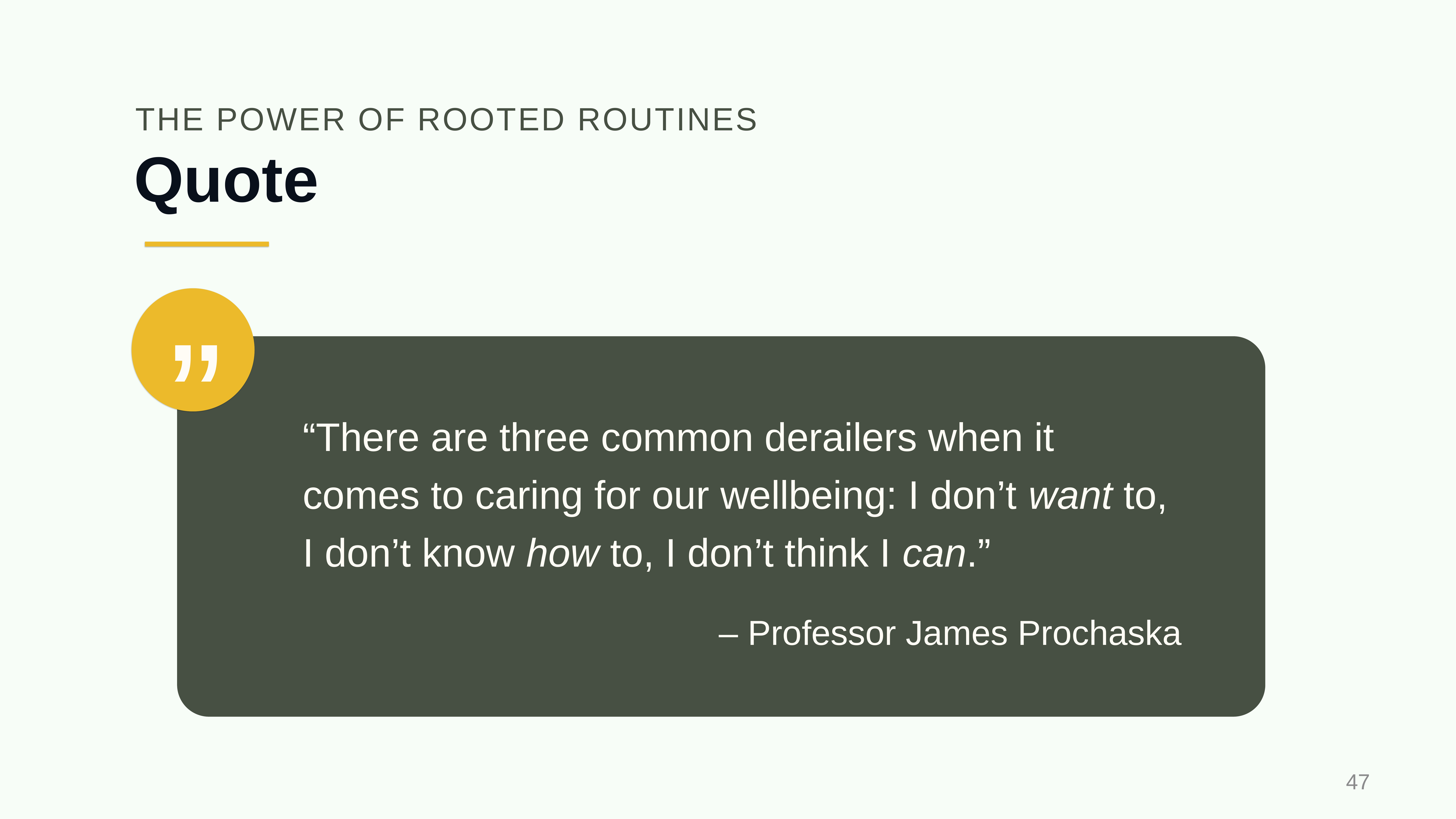

THE POWER OF ROOTED ROUTINES
# Quote

”

“There are three common derailers when it comes to caring for our wellbeing: I don’t want to, I don’t know how to, I don’t think I can.”
– Professor James Prochaska
47